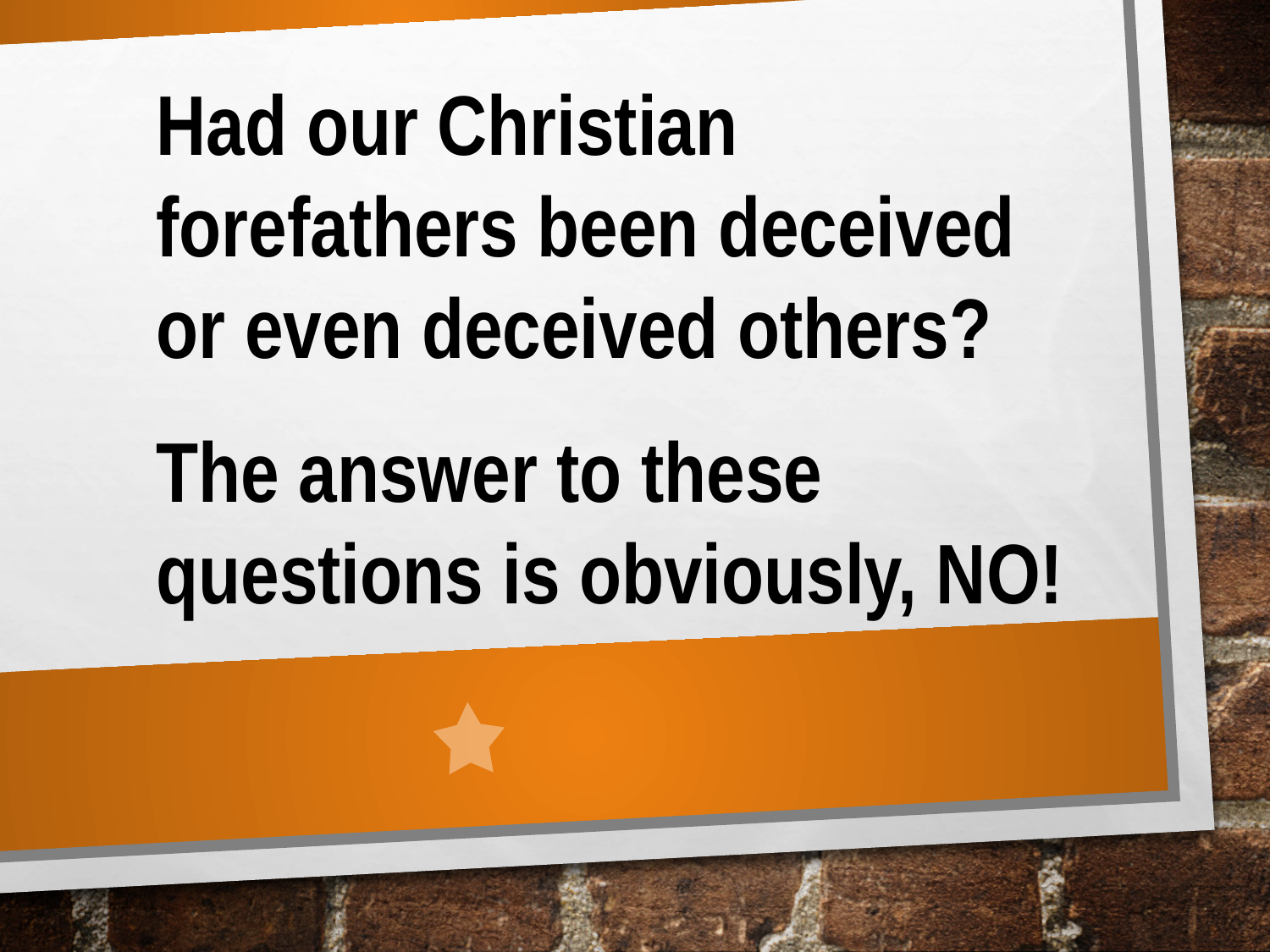

Had our Christian forefathers been deceived or even deceived others?

The answer to these questions is obviously, NO!